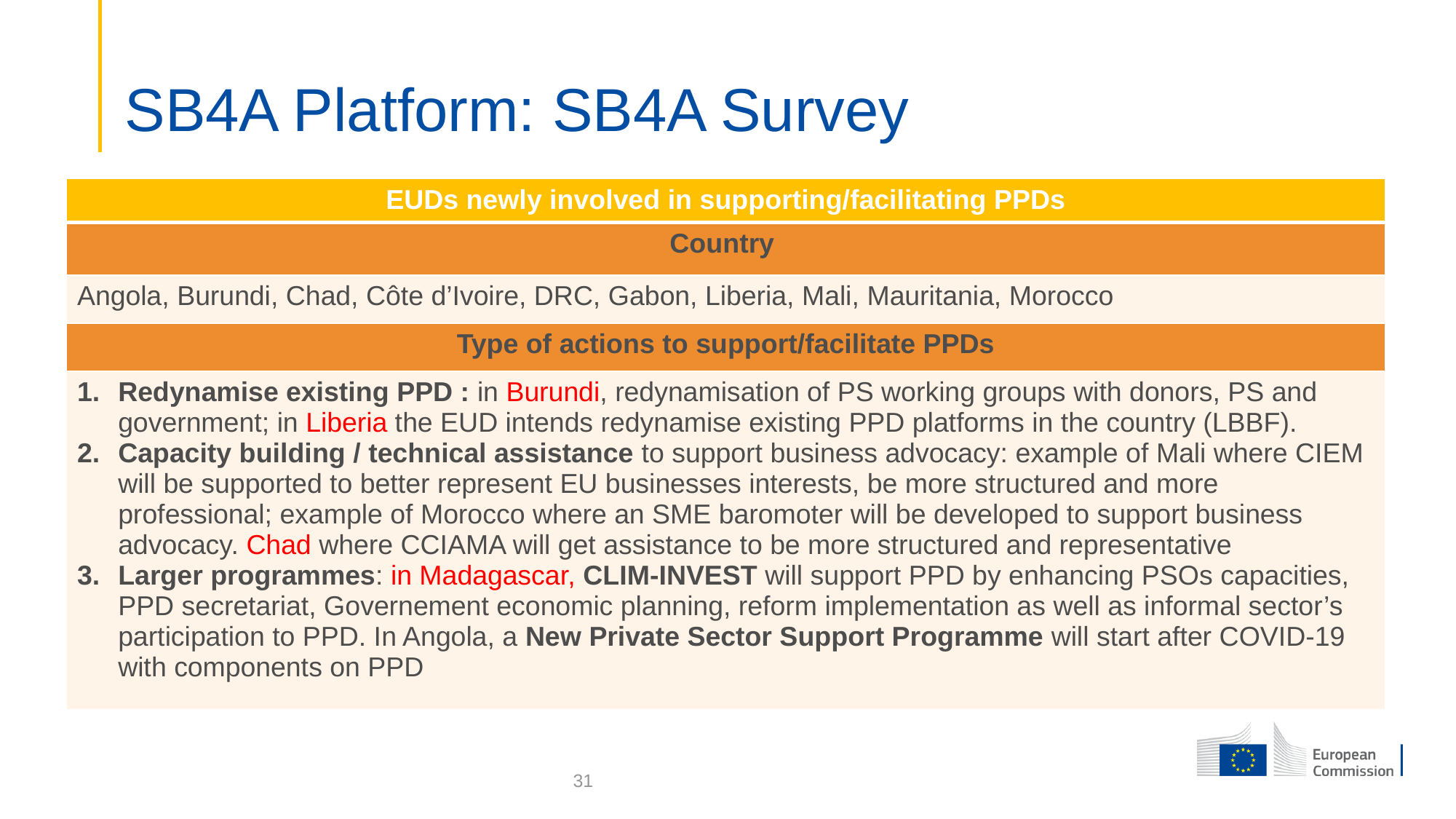

SB4A Platform: SB4A Survey

| EUDs newly involved in supporting/facilitating PPDs |
| --- |
| Country |
| Angola, Burundi, Chad, Côte d’Ivoire, DRC, Gabon, Liberia, Mali, Mauritania, Morocco |
| Type of actions to support/facilitate PPDs |
| Redynamise existing PPD : in Burundi, redynamisation of PS working groups with donors, PS and government; in Liberia the EUD intends redynamise existing PPD platforms in the country (LBBF). Capacity building / technical assistance to support business advocacy: example of Mali where CIEM will be supported to better represent EU businesses interests, be more structured and more professional; example of Morocco where an SME baromoter will be developed to support business advocacy. Chad where CCIAMA will get assistance to be more structured and representative Larger programmes: in Madagascar, CLIM-INVEST will support PPD by enhancing PSOs capacities, PPD secretariat, Governement economic planning, reform implementation as well as informal sector’s participation to PPD. In Angola, a New Private Sector Support Programme will start after COVID-19 with components on PPD |
31